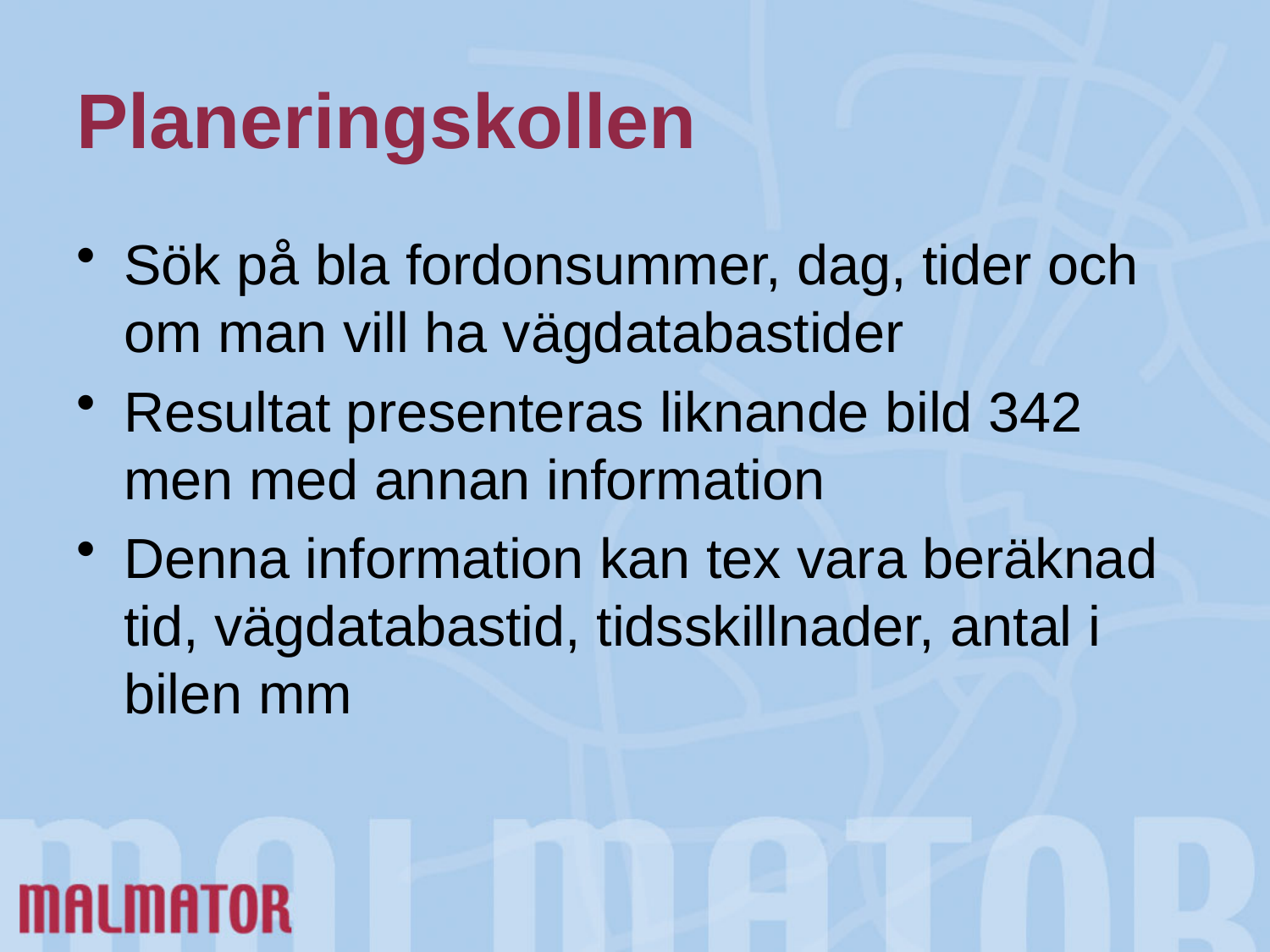

# Planeringskollen
Sök på bla fordonsummer, dag, tider och om man vill ha vägdatabastider
Resultat presenteras liknande bild 342 men med annan information
Denna information kan tex vara beräknad tid, vägdatabastid, tidsskillnader, antal i bilen mm